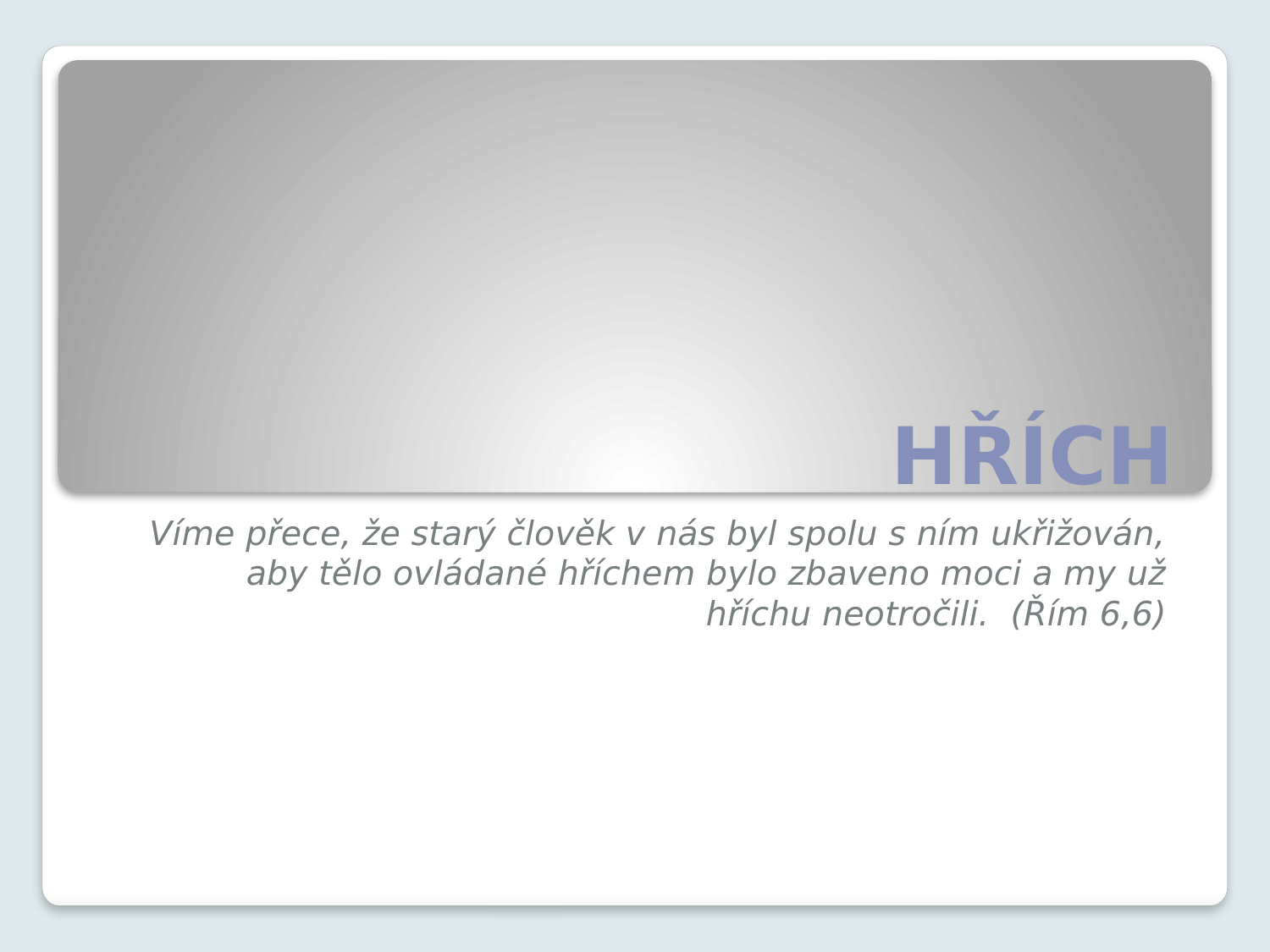

# HŘÍCH
Víme přece, že starý člověk v nás byl spolu s ním ukřižován, aby tělo ovládané hříchem bylo zbaveno moci a my už hříchu neotročili.  (Řím 6,6)